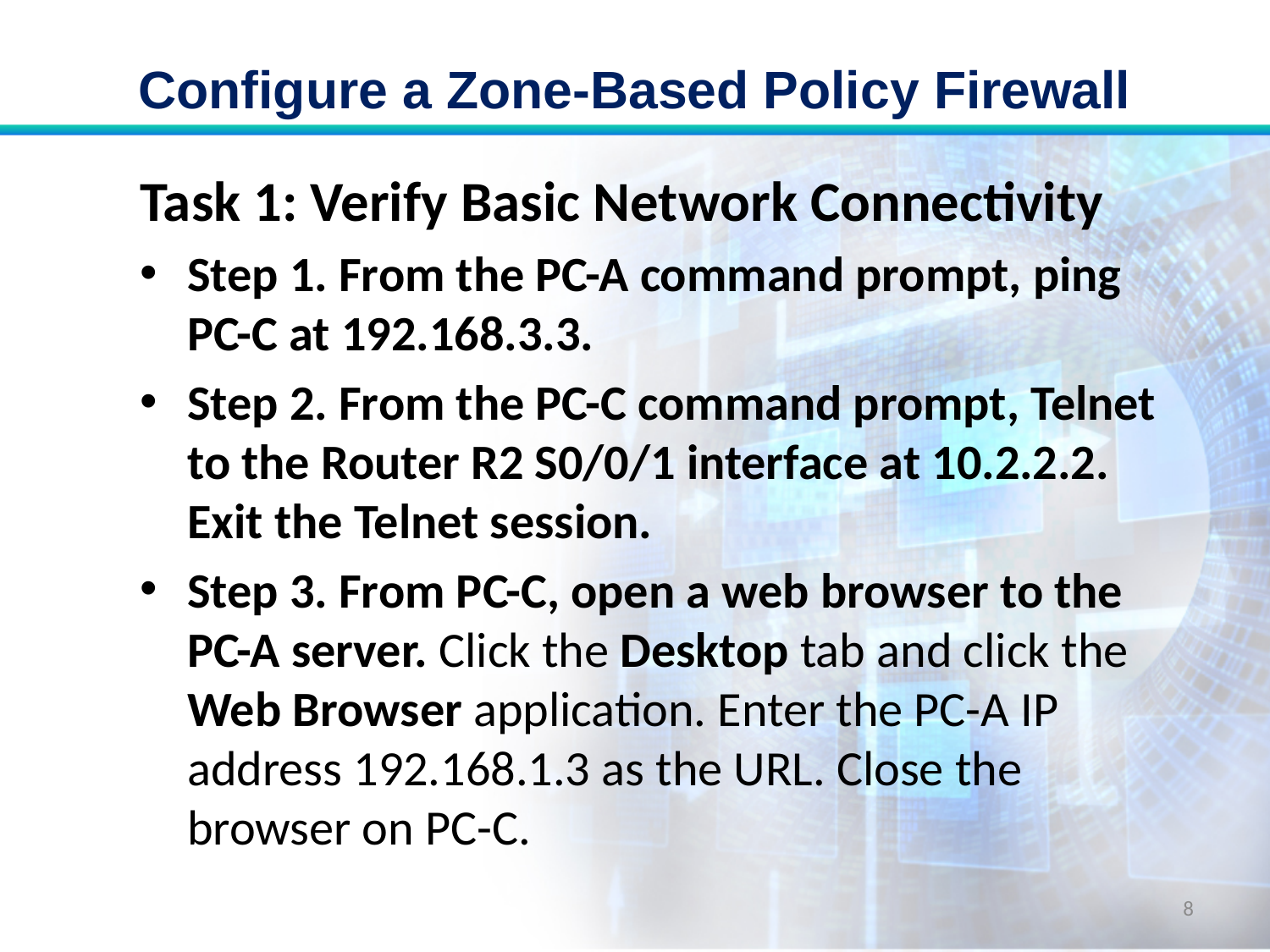

# Configure a Zone-Based Policy Firewall
Task 1: Verify Basic Network Connectivity
Step 1. From the PC-A command prompt, ping PC-C at 192.168.3.3.
Step 2. From the PC-C command prompt, Telnet to the Router R2 S0/0/1 interface at 10.2.2.2. Exit the Telnet session.
Step 3. From PC-C, open a web browser to the PC-A server. Click the Desktop tab and click the Web Browser application. Enter the PC-A IP address 192.168.1.3 as the URL. Close the browser on PC-C.
8